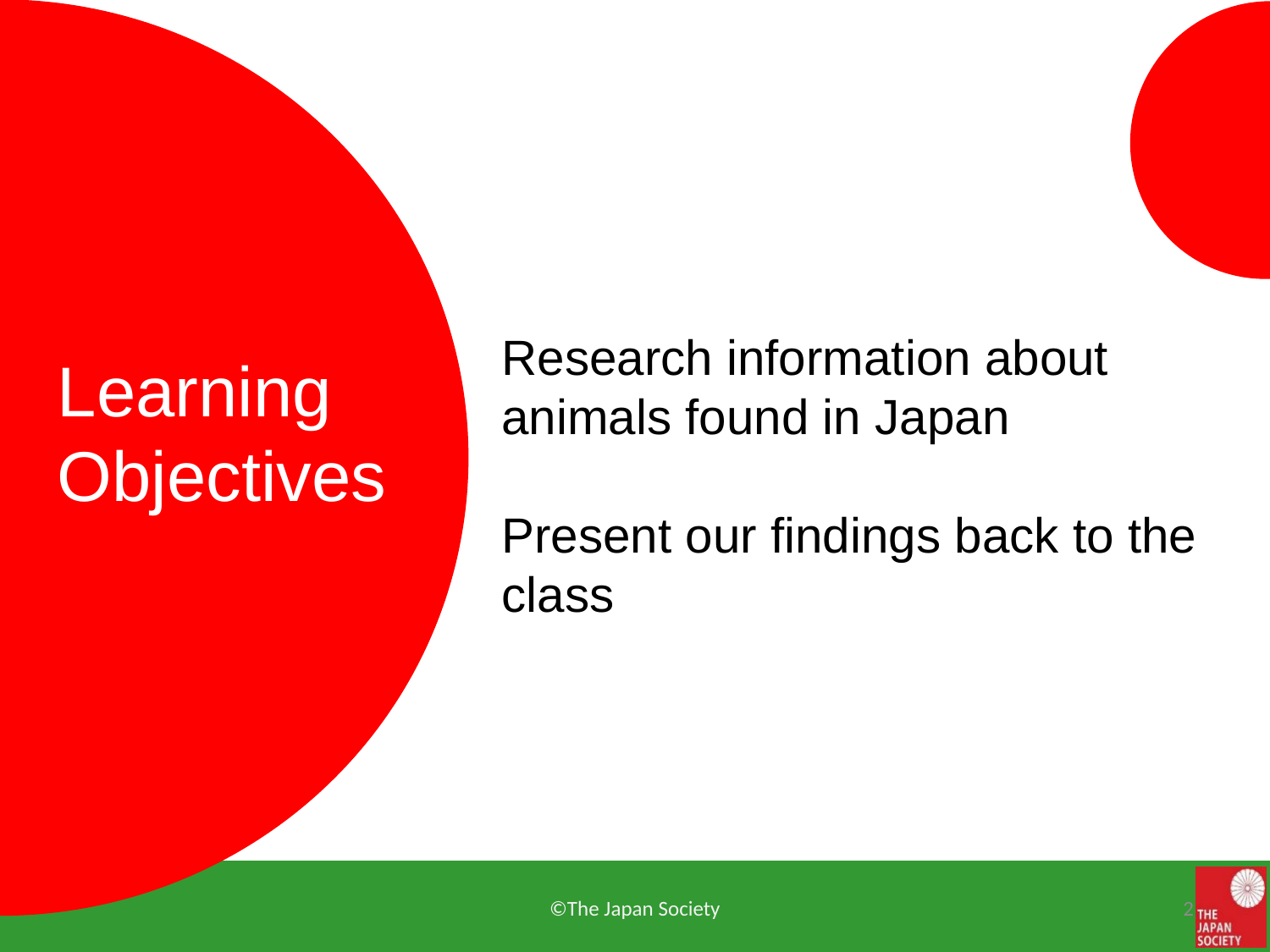

Research information about animals found in Japan

Present our findings back to the class
Learning Objectives